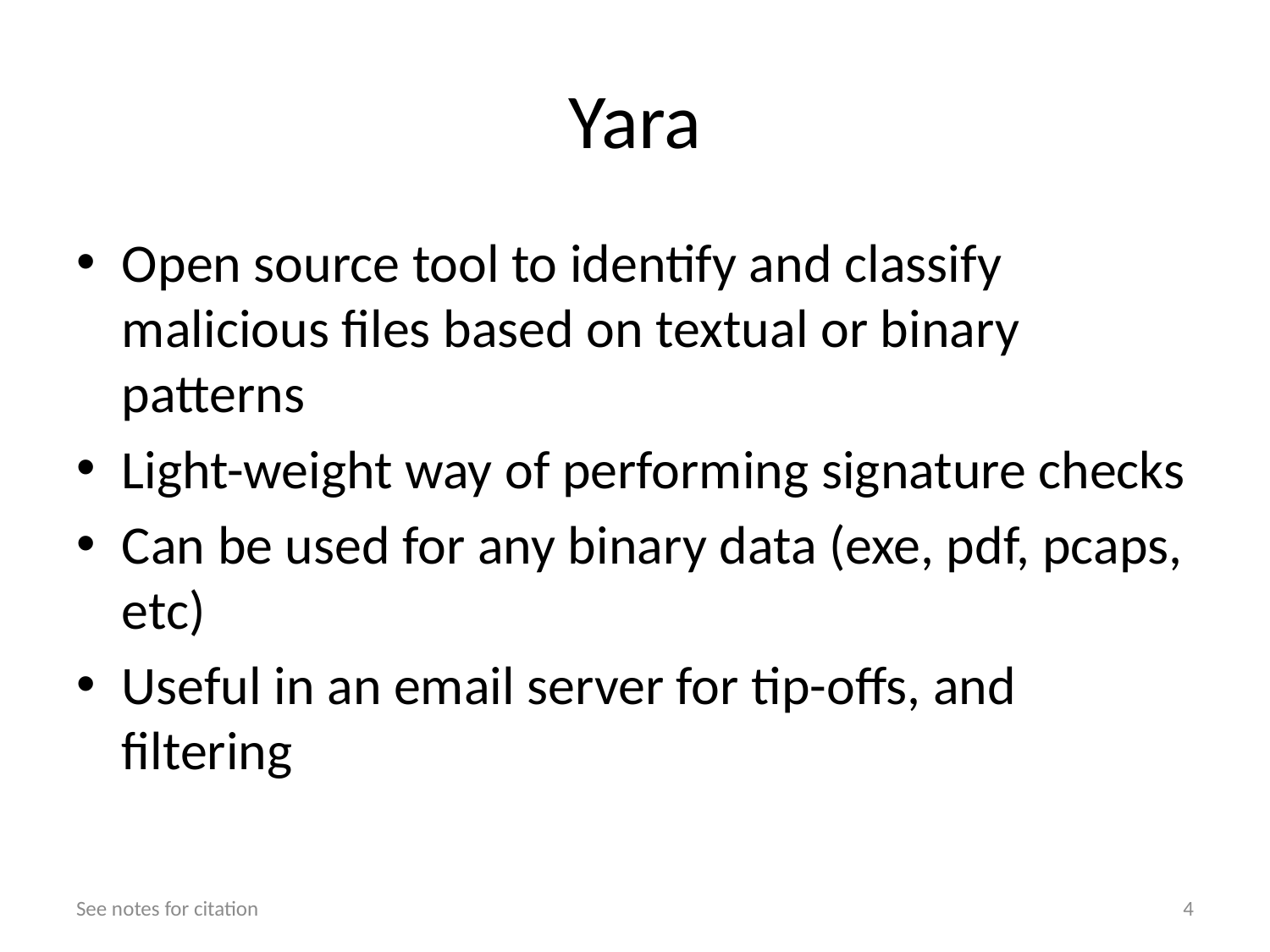

# Yara
Open source tool to identify and classify malicious files based on textual or binary patterns
Light-weight way of performing signature checks
Can be used for any binary data (exe, pdf, pcaps, etc)
Useful in an email server for tip-offs, and filtering

See notes for citation
4